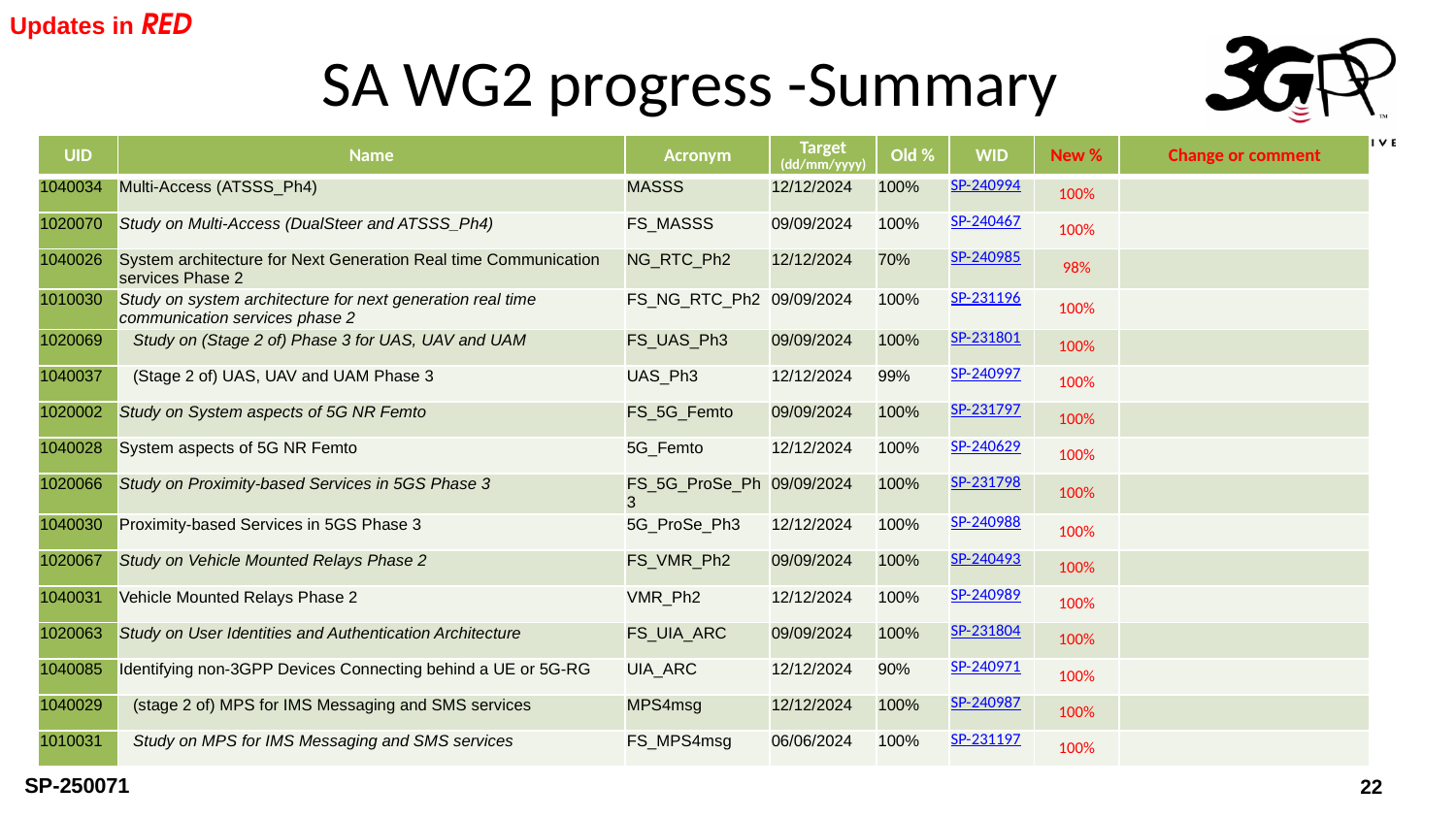

# SA WG2 progress -Summary
Updates in RED
| UID | Name | Acronym | Target (dd/mm/yyyy) | Old % | WID | New % | Change or comment |
| --- | --- | --- | --- | --- | --- | --- | --- |
| 1040034 | Multi-Access (ATSSS\_Ph4) | MASSS | 12/12/2024 | 100% | SP-240994 | 100% |  |
| 1020070 | Study on Multi-Access (DualSteer and ATSSS\_Ph4) | FS\_MASSS | 09/09/2024 | 100% | SP-240467 | 100% |  |
| 1040026 | System architecture for Next Generation Real time Communication services Phase 2 | NG\_RTC\_Ph2 | 12/12/2024 | 70% | SP-240985 | 98% |  |
| 1010030 | Study on system architecture for next generation real time communication services phase 2 | FS\_NG\_RTC\_Ph2 | 09/09/2024 | 100% | SP-231196 | 100% |  |
| 1020069 | Study on (Stage 2 of) Phase 3 for UAS, UAV and UAM | FS\_UAS\_Ph3 | 09/09/2024 | 100% | SP-231801 | 100% |  |
| 1040037 | (Stage 2 of) UAS, UAV and UAM Phase 3 | UAS\_Ph3 | 12/12/2024 | 99% | SP-240997 | 100% |  |
| 1020002 | Study on System aspects of 5G NR Femto | FS\_5G\_Femto | 09/09/2024 | 100% | SP-231797 | 100% |  |
| 1040028 | System aspects of 5G NR Femto | 5G\_Femto | 12/12/2024 | 100% | SP-240629 | 100% |  |
| 1020066 | Study on Proximity-based Services in 5GS Phase 3 | FS\_5G\_ProSe\_Ph3 | 09/09/2024 | 100% | SP-231798 | 100% |  |
| 1040030 | Proximity-based Services in 5GS Phase 3 | 5G\_ProSe\_Ph3 | 12/12/2024 | 100% | SP-240988 | 100% |  |
| 1020067 | Study on Vehicle Mounted Relays Phase 2 | FS\_VMR\_Ph2 | 09/09/2024 | 100% | SP-240493 | 100% |  |
| 1040031 | Vehicle Mounted Relays Phase 2 | VMR\_Ph2 | 12/12/2024 | 100% | SP-240989 | 100% |  |
| 1020063 | Study on User Identities and Authentication Architecture | FS\_UIA\_ARC | 09/09/2024 | 100% | SP-231804 | 100% |  |
| 1040085 | Identifying non-3GPP Devices Connecting behind a UE or 5G-RG | UIA\_ARC | 12/12/2024 | 90% | SP-240971 | 100% |  |
| 1040029 | (stage 2 of) MPS for IMS Messaging and SMS services | MPS4msg | 12/12/2024 | 100% | SP-240987 | 100% |  |
| 1010031 | Study on MPS for IMS Messaging and SMS services | FS\_MPS4msg | 06/06/2024 | 100% | SP-231197 | 100% |  |